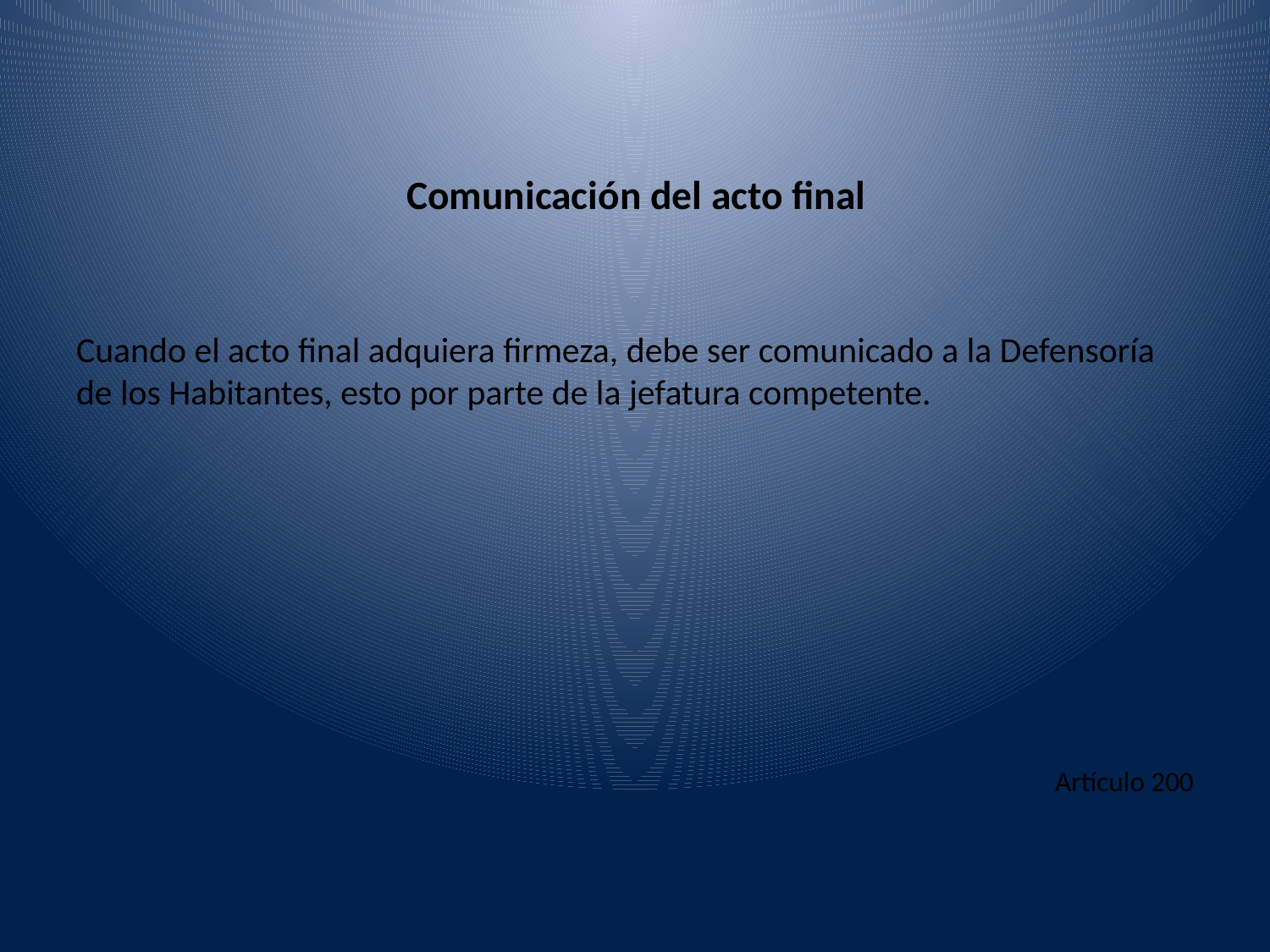

# Comunicación del acto final

Cuando el acto final adquiera firmeza, debe ser comunicado a la Defensoría de los Habitantes, esto por parte de la jefatura competente.

Artículo 200